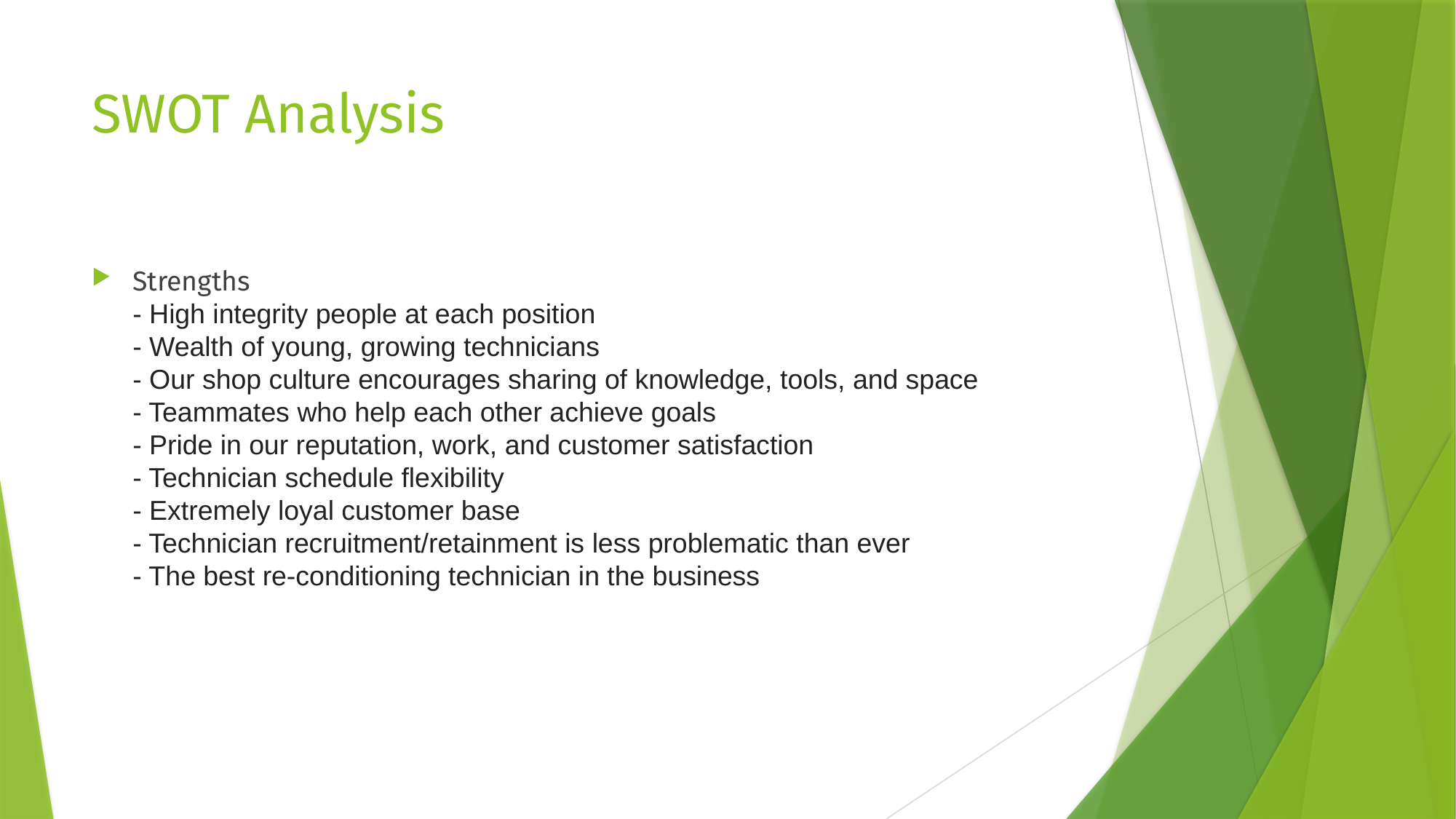

# SWOT Analysis
Strengths
- High integrity people at each position
- Wealth of young, growing technicians
- Our shop culture encourages sharing of knowledge, tools, and space
- Teammates who help each other achieve goals
- Pride in our reputation, work, and customer satisfaction
- Technician schedule flexibility
- Extremely loyal customer base
- Technician recruitment/retainment is less problematic than ever
- The best re-conditioning technician in the business